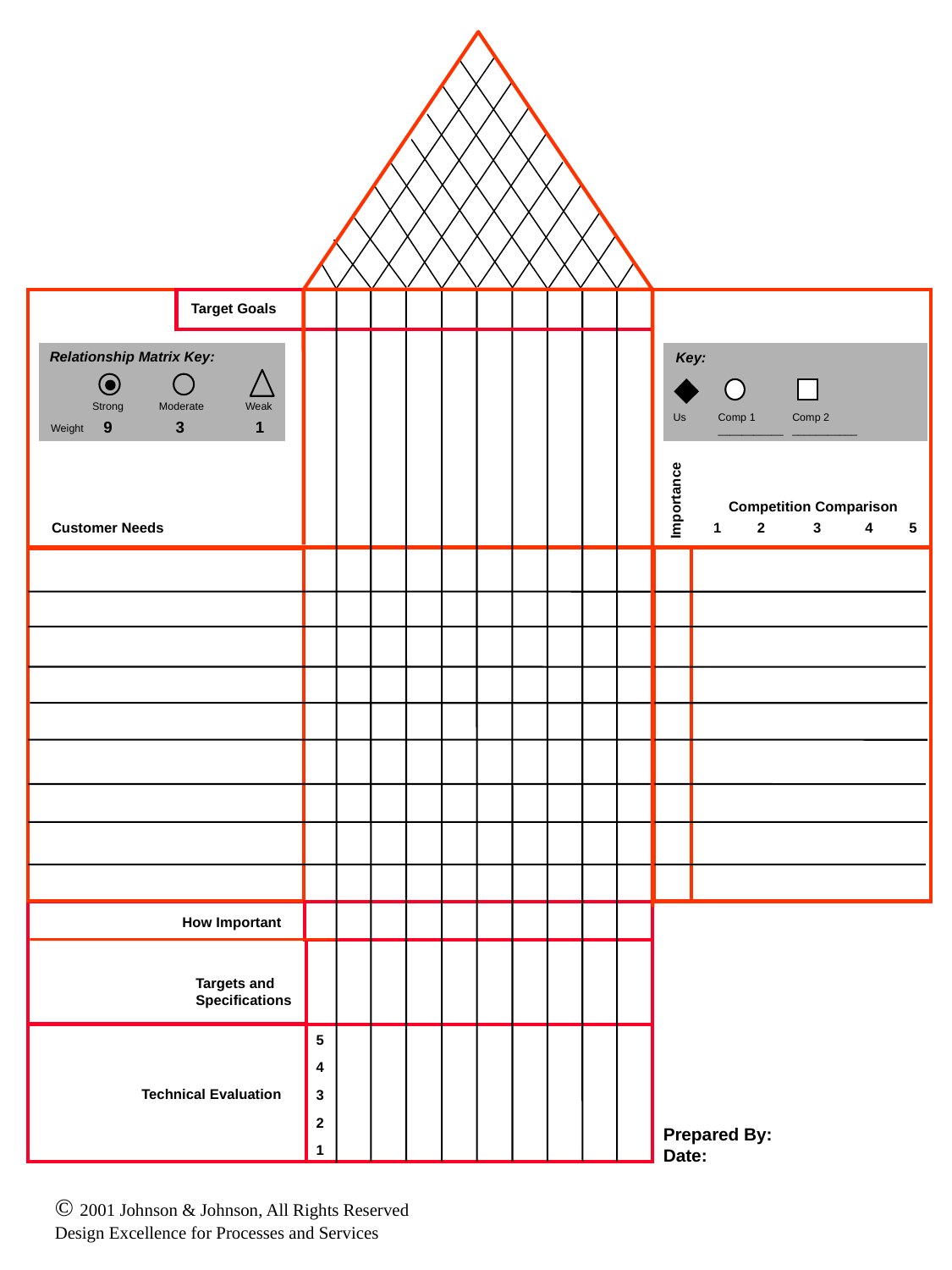

Target Goals

Relationship Matrix Key:

Key:

Strong
Moderate
Weak
Us
Comp 1
___________
Comp 2
___________
9
3
1
Weight
Importance
Competition Comparison
Customer Needs
1         2            3           4         5

How Important

Targets and
Specifications

5
4
Technical Evaluation
3
2
Prepared By:
Date:
1
© 2001 Johnson & Johnson, All Rights Reserved
Design Excellence for Processes and Services